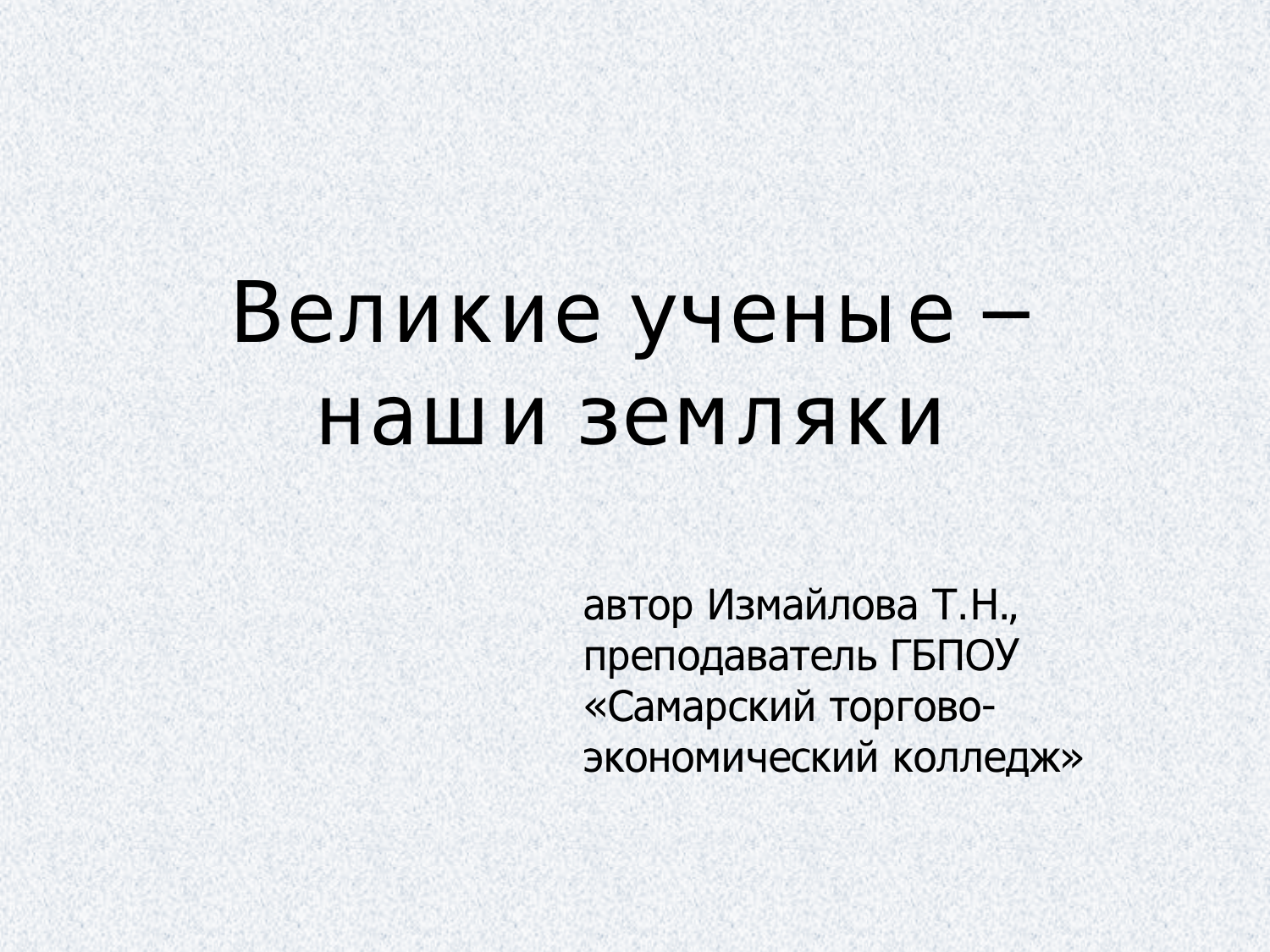

# Великие ученые – наши земляки
автор Измайлова Т.Н., преподаватель ГБПОУ «Самарский торгово-экономический колледж»